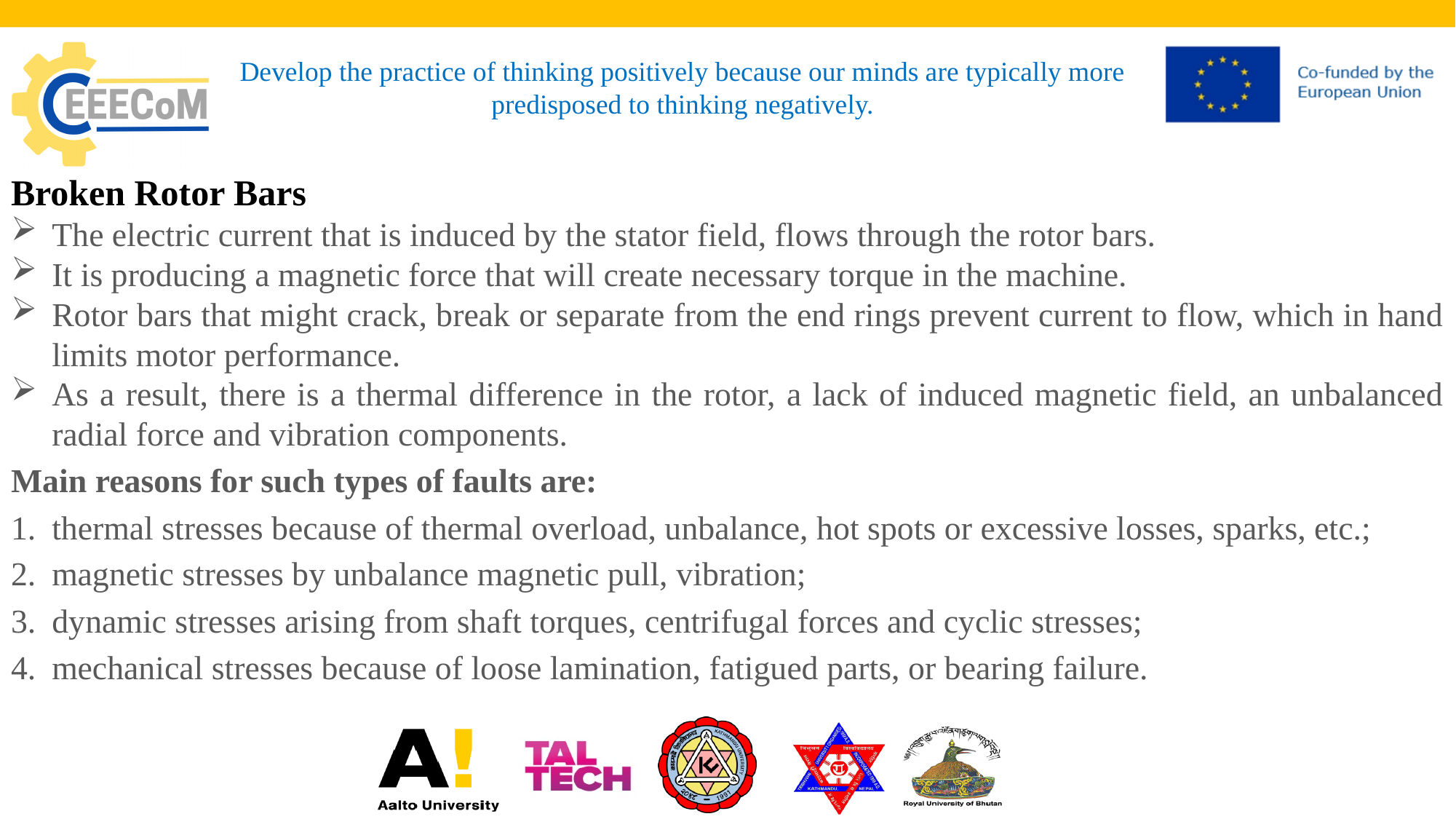

# Develop the practice of thinking positively because our minds are typically more predisposed to thinking negatively.
Broken Rotor Bars
The electric current that is induced by the stator field, flows through the rotor bars.
It is producing a magnetic force that will create necessary torque in the machine.
Rotor bars that might crack, break or separate from the end rings prevent current to flow, which in hand limits motor performance.
As a result, there is a thermal difference in the rotor, a lack of induced magnetic field, an unbalanced radial force and vibration components.
Main reasons for such types of faults are:
thermal stresses because of thermal overload, unbalance, hot spots or excessive losses, sparks, etc.;
magnetic stresses by unbalance magnetic pull, vibration;
dynamic stresses arising from shaft torques, centrifugal forces and cyclic stresses;
mechanical stresses because of loose lamination, fatigued parts, or bearing failure.